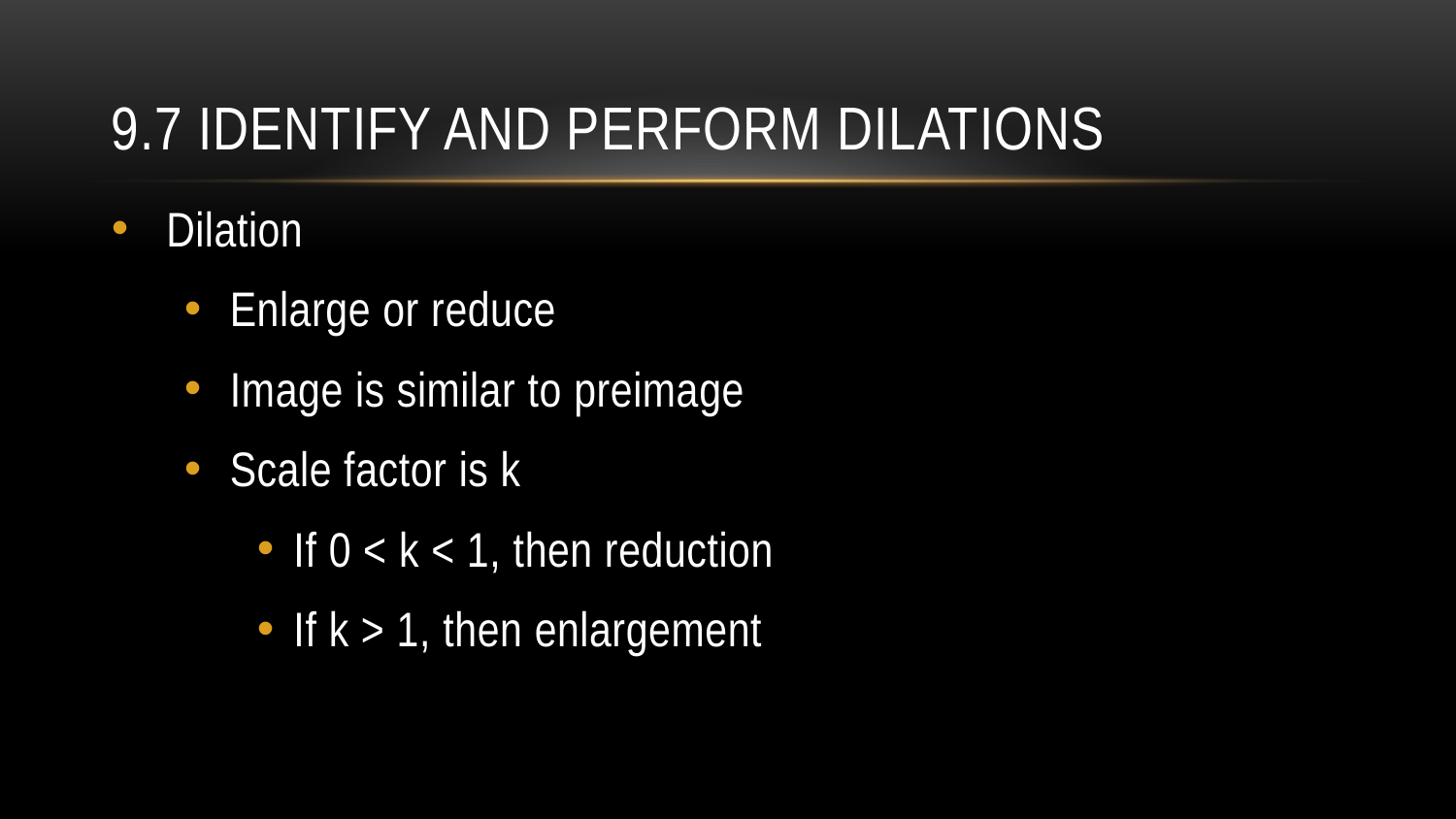

# 9.7 Identify and Perform Dilations
Dilation
Enlarge or reduce
Image is similar to preimage
Scale factor is k
If 0 < k < 1, then reduction
If k > 1, then enlargement